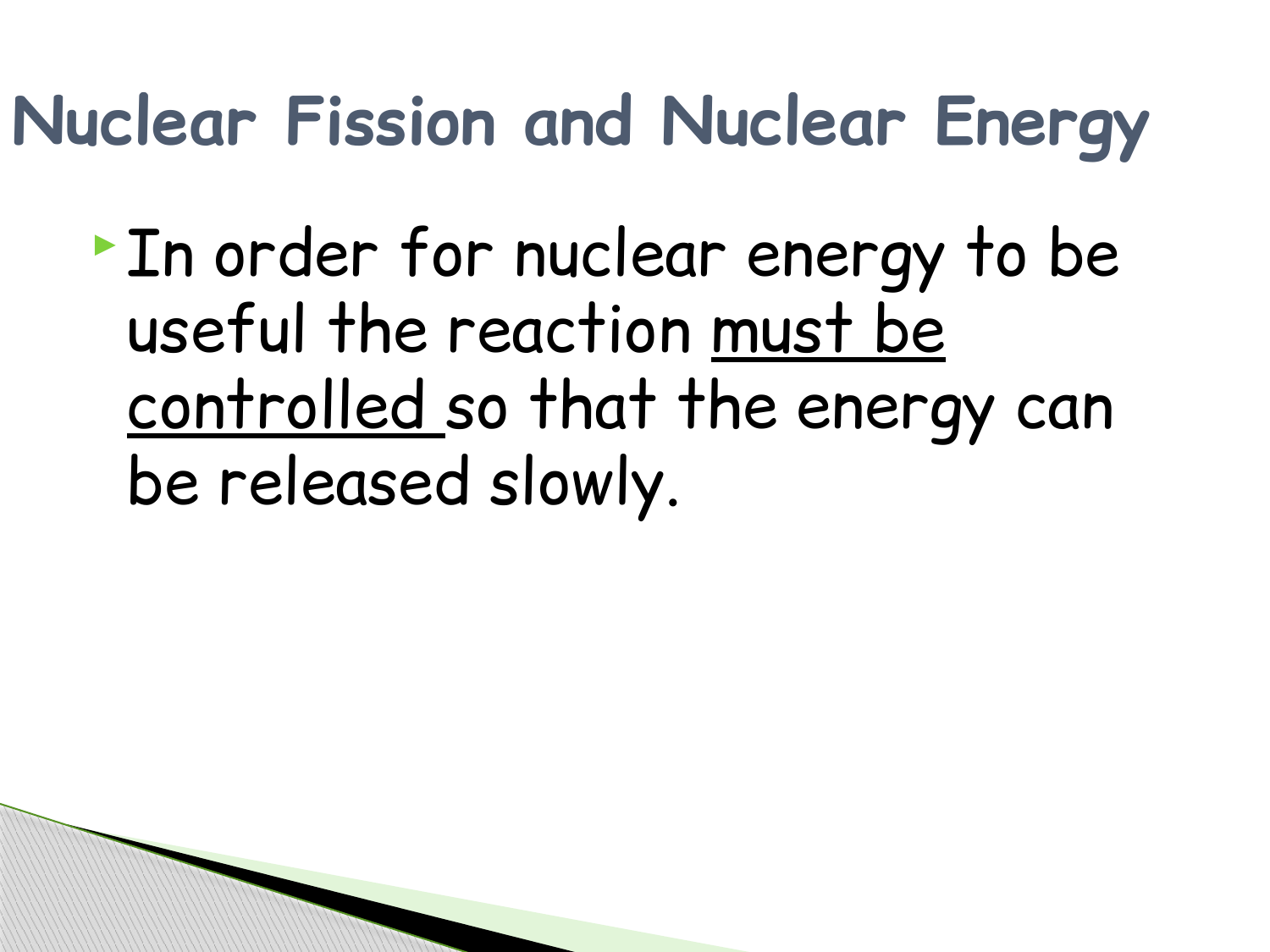

# Nuclear Fission and Nuclear Energy
In order for nuclear energy to be useful the reaction must be controlled so that the energy can be released slowly.